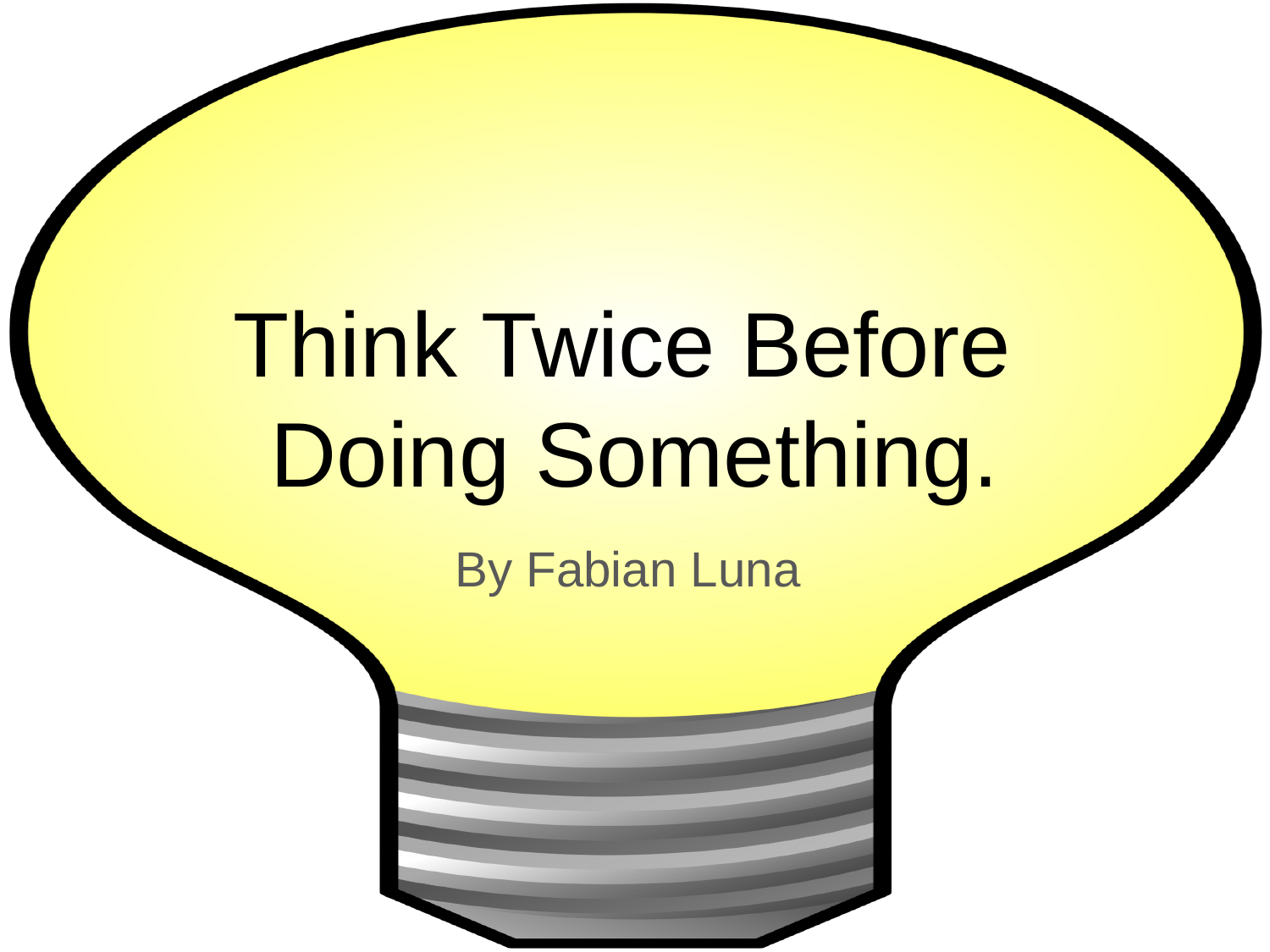

# Think Twice Before
Doing Something.
By Fabian Luna